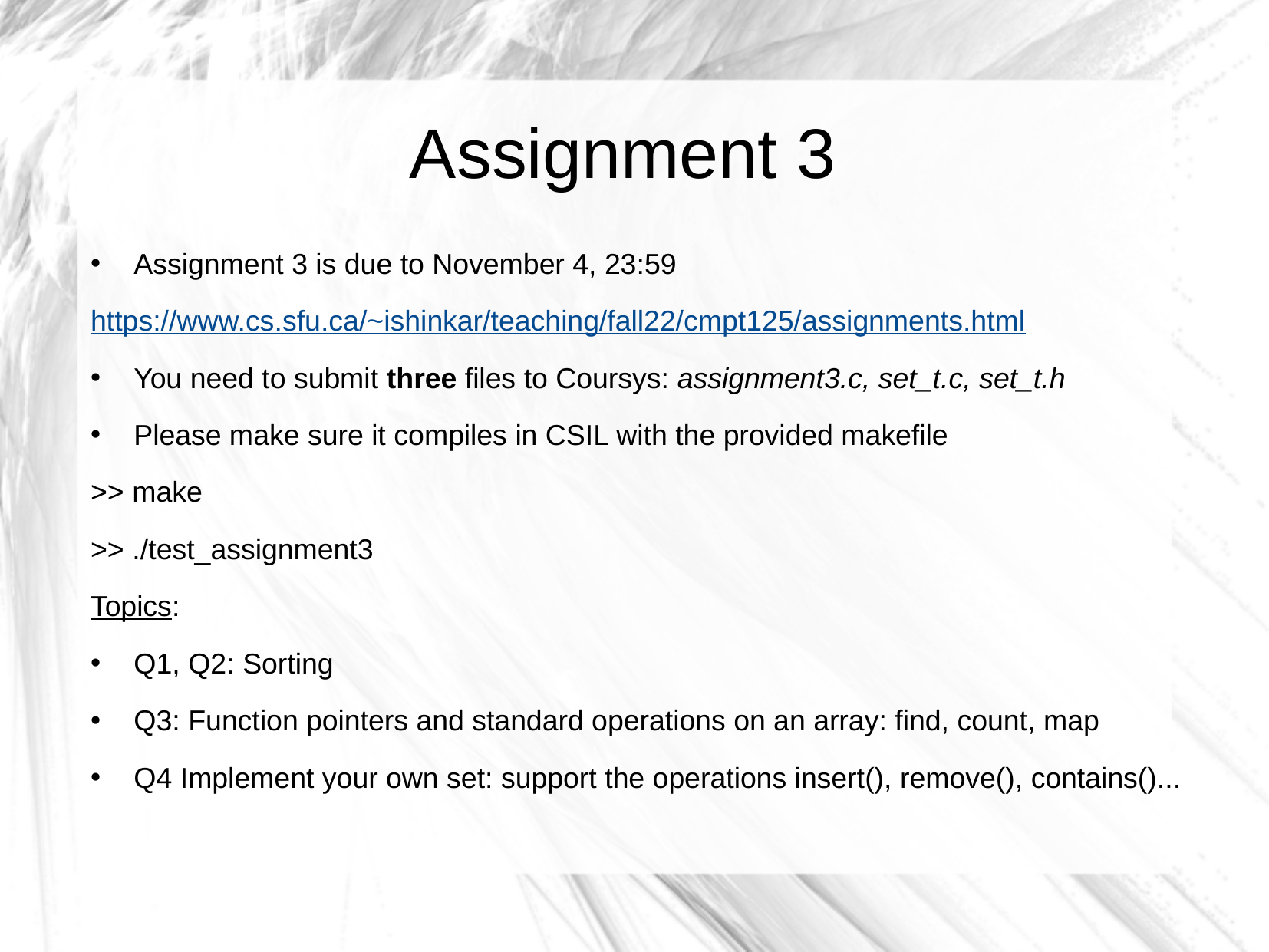

Assignment 3
Assignment 3 is due to November 4, 23:59
https://www.cs.sfu.ca/~ishinkar/teaching/fall22/cmpt125/assignments.html
You need to submit three files to Coursys: assignment3.c, set_t.c, set_t.h
Please make sure it compiles in CSIL with the provided makefile
>> make
>> ./test_assignment3
Topics:
Q1, Q2: Sorting
Q3: Function pointers and standard operations on an array: find, count, map
Q4 Implement your own set: support the operations insert(), remove(), contains()...